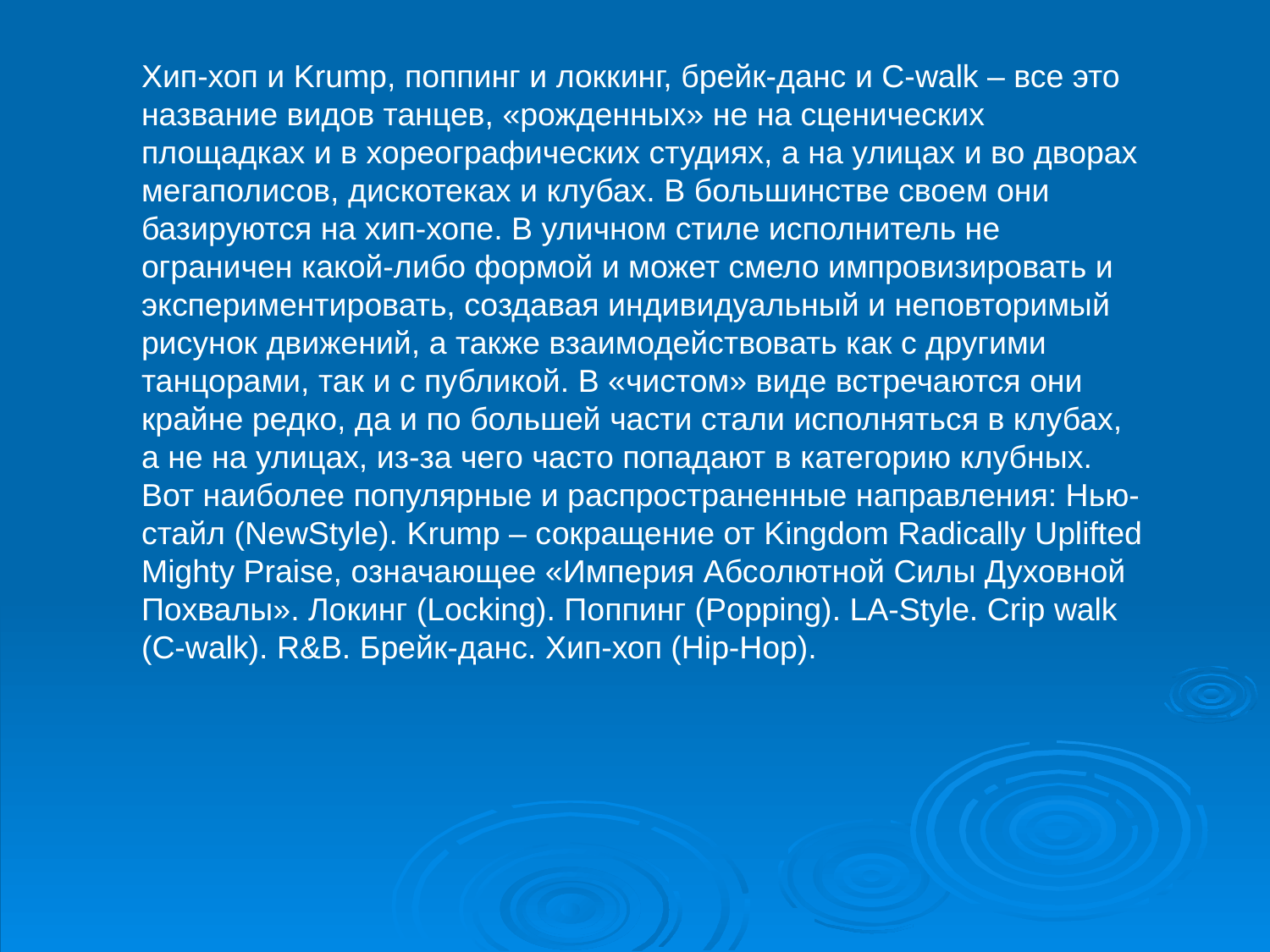

Хип-хоп и Krump, поппинг и локкинг, брейк-данс и C-walk – все это название видов танцев, «рожденных» не на сценических площадках и в хореографических студиях, а на улицах и во дворах мегаполисов, дискотеках и клубах. В большинстве своем они базируются на хип-хопе. В уличном стиле исполнитель не ограничен какой-либо формой и может смело импровизировать и экспериментировать, создавая индивидуальный и неповторимый рисунок движений, а также взаимодействовать как с другими танцорами, так и с публикой. В «чистом» виде встречаются они крайне редко, да и по большей части стали исполняться в клубах, а не на улицах, из-за чего часто попадают в категорию клубных. Вот наиболее популярные и распространенные направления: Нью-стайл (NewStyle). Krump – сокращение от Kingdom Radically Uplifted Mighty Praise, означающее «Империя Абсолютной Силы Духовной Похвалы». Локинг (Locking). Поппинг (Popping). LA-Style. Crip walk (C-walk). R&B. Брейк-данс. Хип-хоп (Hip-Hop).